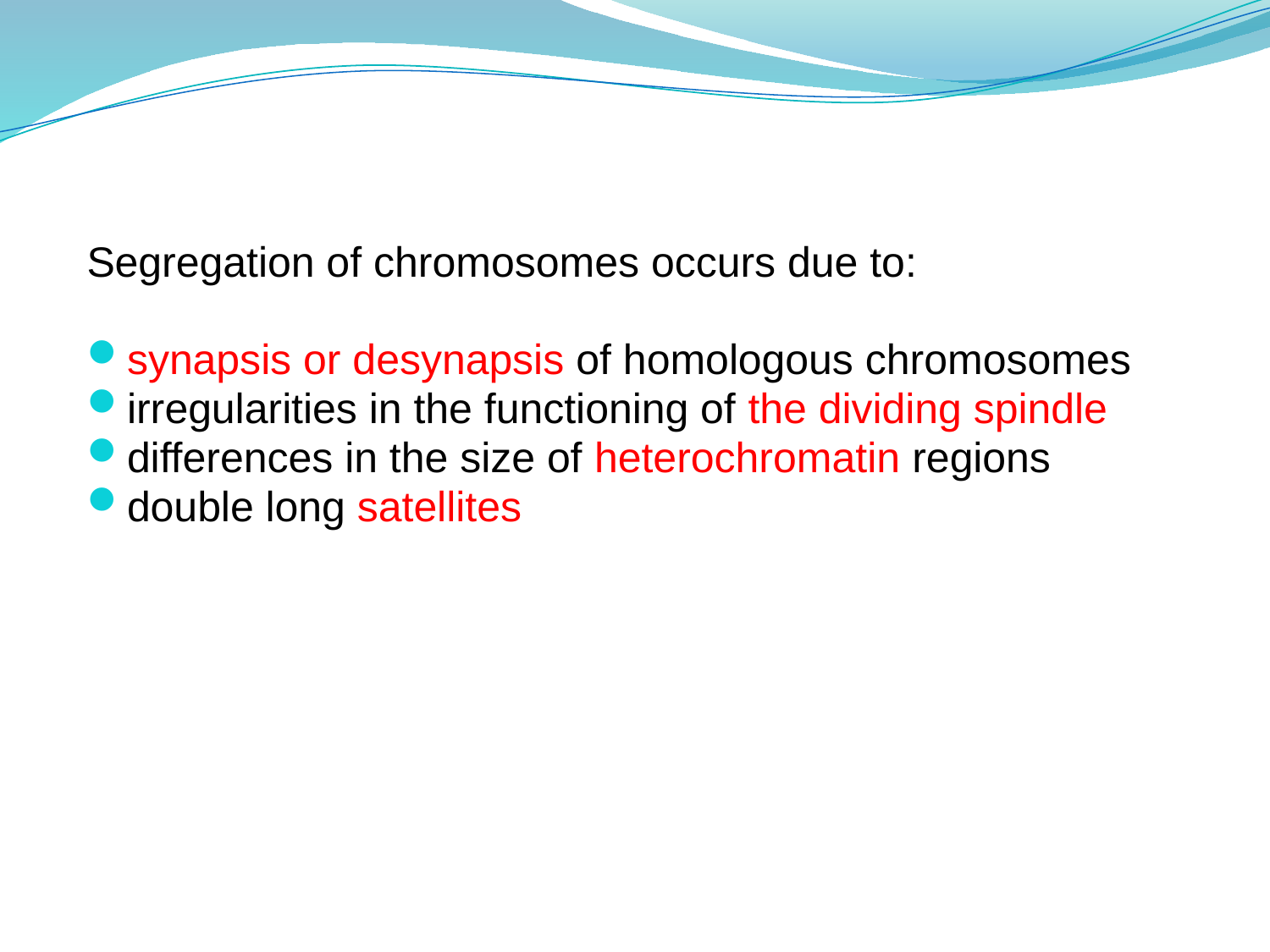

Segregation of chromosomes occurs due to:

synapsis or desynapsis of homologous chromosomes
irregularities in the functioning of the dividing spindle
differences in the size of heterochromatin regions
double long satellites